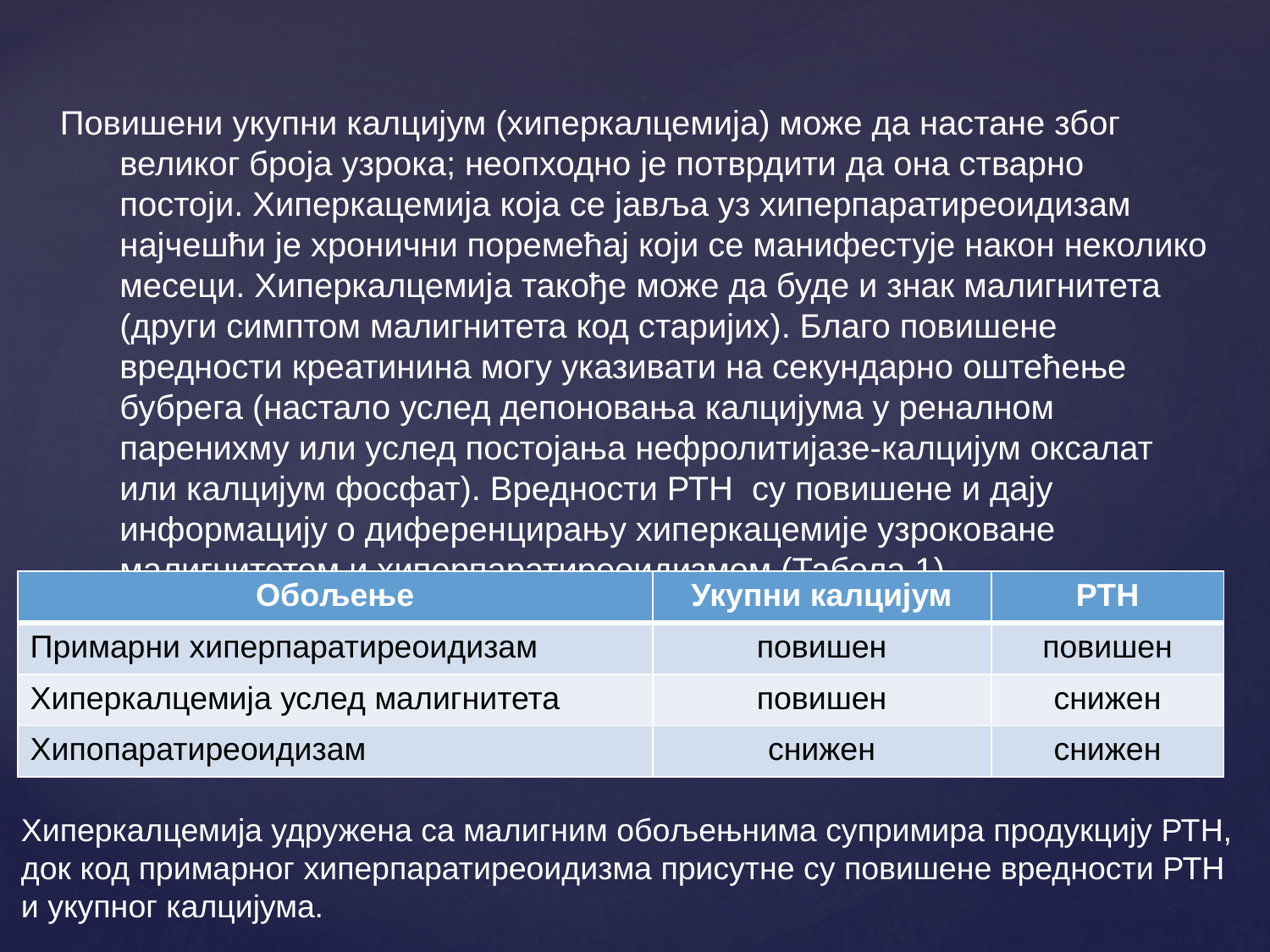

Повишени укупни калцијум (хиперкалцемија) може да настане због великог броја узрока; неопходно је потврдити да она стварно постоји. Хиперкацемија која се јавља уз хиперпаратиреоидизам најчешћи је хронични поремећај који се манифестује након неколико месеци. Хиперкалцемија такође може да буде и знак малигнитета (други симптом малигнитета код старијих). Благо повишене вредности креатинина могу указивати на секундарно оштећење бубрега (настало услед депоновања калцијума у реналном паренихму или услед постојања нефролитијазе-калцијум оксалат или калцијум фосфат). Вредности РТН  су повишене и дају информацију о диференцирању хиперкацемије узроковане малигнитетом и хиперпаратиреоидизмом (Табела 1).

| Обољење | Укупни калцијум | РТН |
| --- | --- | --- |
| Примарни хиперпаратиреоидизам | повишен | повишен |
| Хиперкалцемија услед малигнитета | повишен | снижен |
| Хипопаратиреоидизам | снижен | снижен |
Хиперкалцемија удружена са малигним обољењнима супримира продукцију РТН,
док код примарног хиперпаратиреоидизма присутне су повишене вредности РТН
и укупног калцијума.